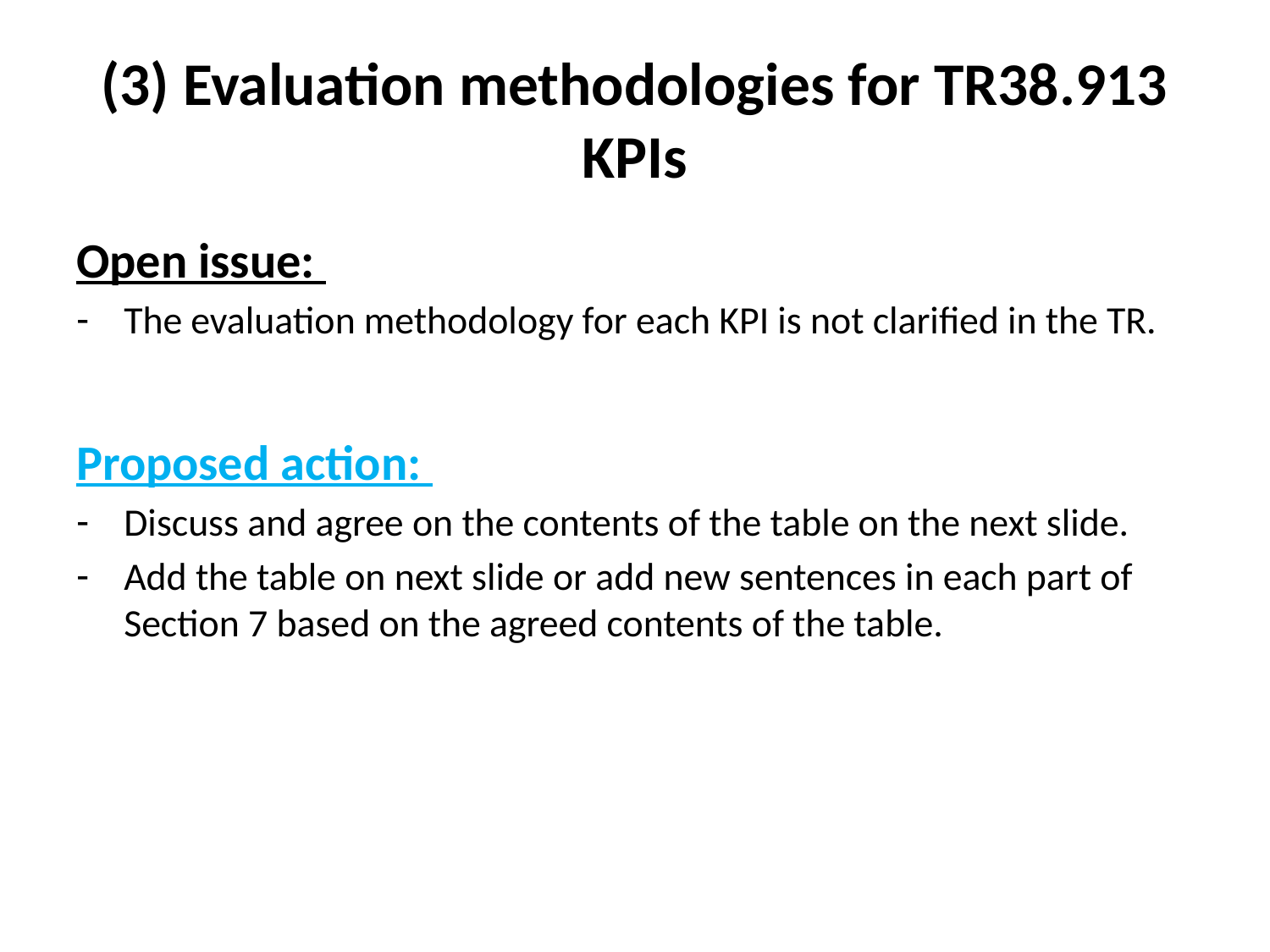

# (3) Evaluation methodologies for TR38.913 KPIs
Open issue:
The evaluation methodology for each KPI is not clarified in the TR.

Proposed action:
Discuss and agree on the contents of the table on the next slide.
Add the table on next slide or add new sentences in each part of Section 7 based on the agreed contents of the table.